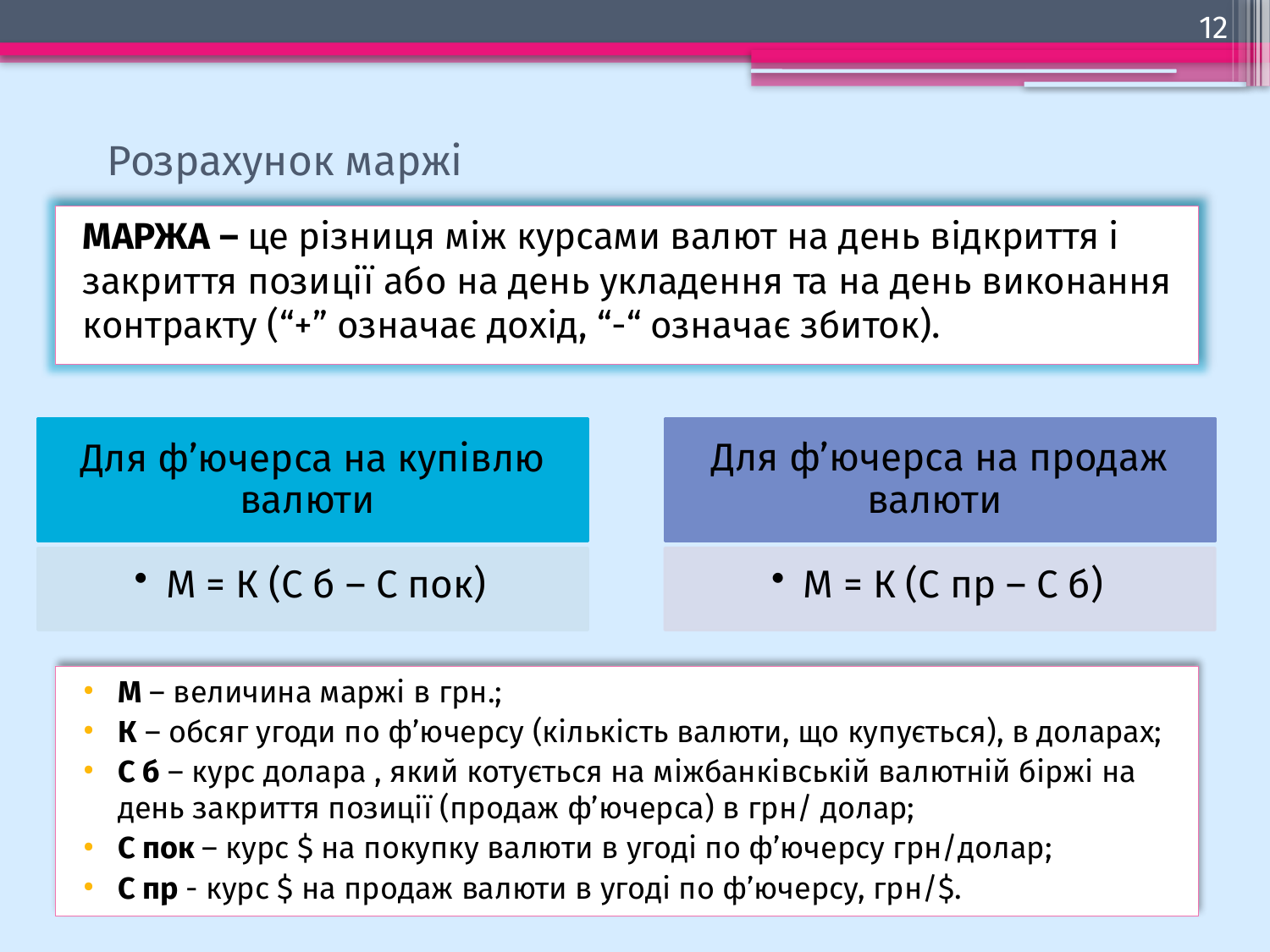

12
# Розрахунок маржі
МАРЖА – це різниця між курсами валют на день відкриття і закриття позиції або на день укладення та на день виконання контракту (“+” означає дохід, “-“ означає збиток).
Для ф’ючерса на купівлю валюти
М = К (С б – С пок)
Для ф’ючерса на продаж валюти
М = К (С пр – С б)
М – величина маржі в грн.;
К – обсяг угоди по ф’ючерсу (кількість валюти, що купується), в доларах;
С б – курс долара , який котується на міжбанківській валютній біржі на день закриття позиції (продаж ф’ючерса) в грн/ долар;
С пок – курс $ на покупку валюти в угоді по ф’ючерсу грн/долар;
С пр - курс $ на продаж валюти в угоді по ф’ючерсу, грн/$.